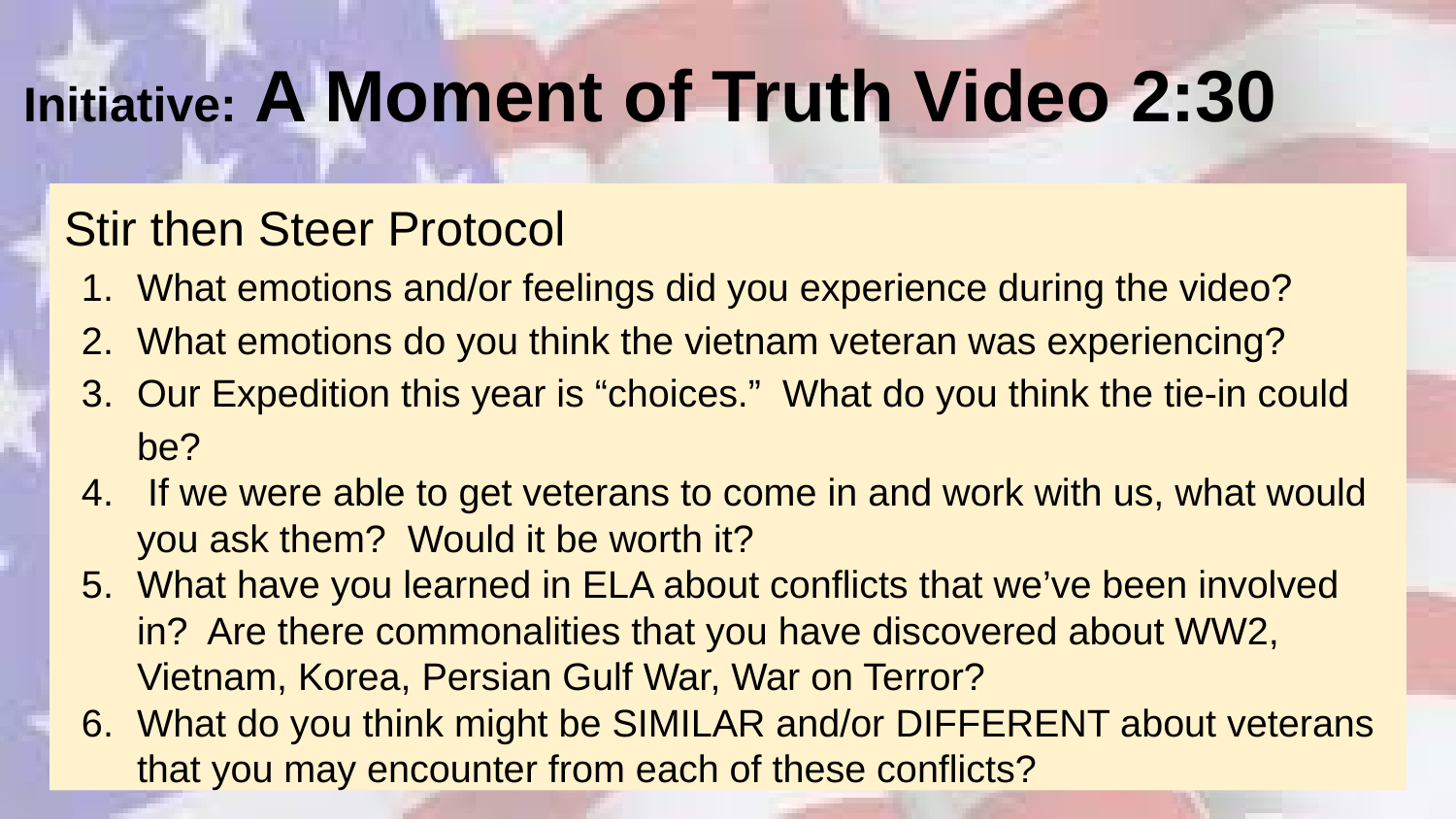

# Initiative: A Moment of Truth Video 2:30
Stir then Steer Protocol
What emotions and/or feelings did you experience during the video?
What emotions do you think the vietnam veteran was experiencing?
Our Expedition this year is “choices.”  What do you think the tie-in could be?
 If we were able to get veterans to come in and work with us, what would you ask them?  Would it be worth it?
What have you learned in ELA about conflicts that we’ve been involved in?  Are there commonalities that you have discovered about WW2, Vietnam, Korea, Persian Gulf War, War on Terror?
What do you think might be SIMILAR and/or DIFFERENT about veterans that you may encounter from each of these conflicts?